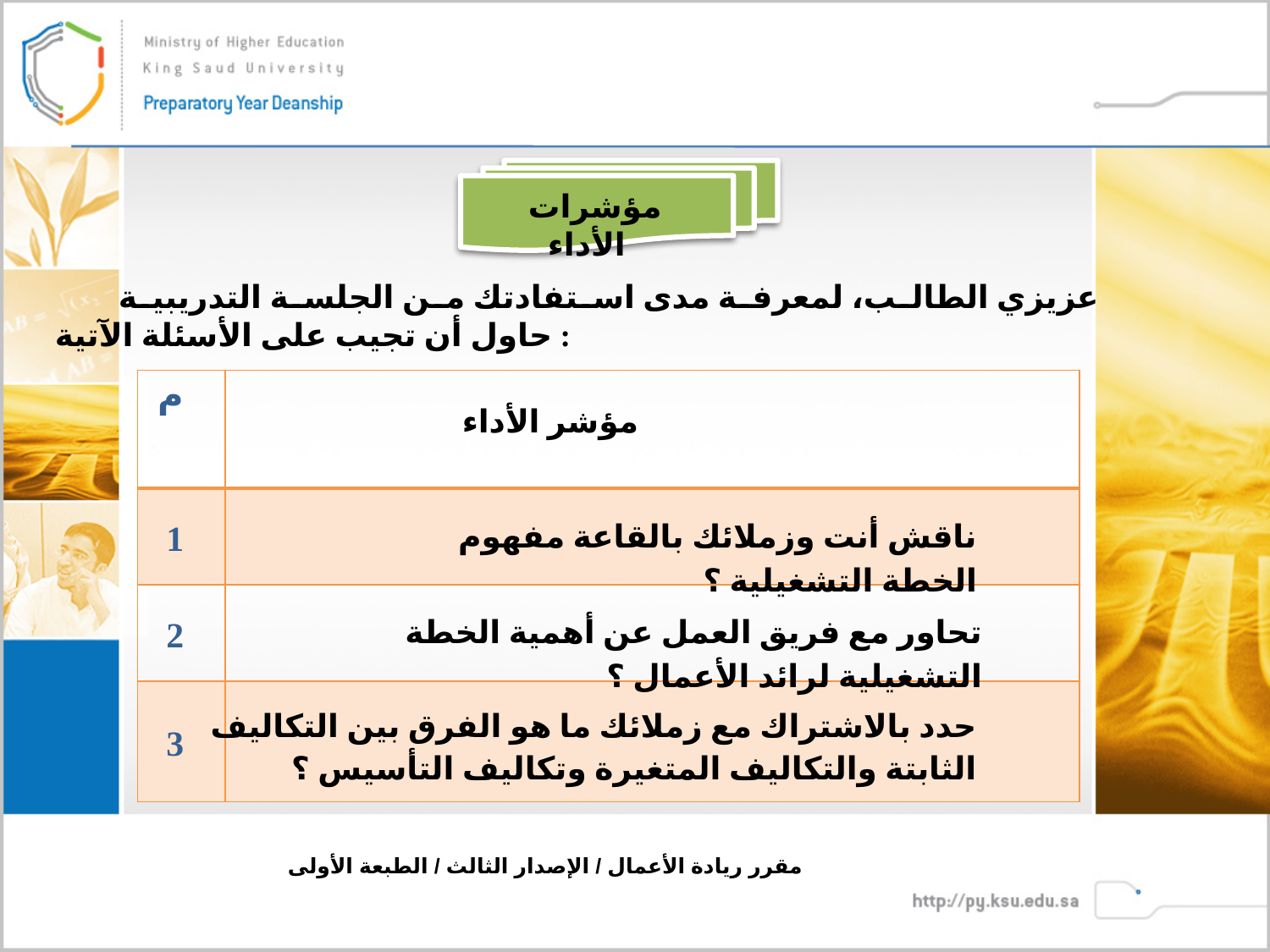

مؤشرات الأداء
عزيزي الطالب، لمعرفة مدى استفادتك من الجلسة التدريبية حاول أن تجيب على الأسئلة الآتية :
| م |  |
| --- | --- |
| 1 |  |
| 2 |  |
| 3 |  |
مؤشر الأداء
ناقش أنت وزملائك بالقاعة مفهوم الخطة التشغيلية ؟
تحاور مع فريق العمل عن أهمية الخطة التشغيلية لرائد الأعمال ؟
حدد بالاشتراك مع زملائك ما هو الفرق بين التكاليف الثابتة والتكاليف المتغيرة وتكاليف التأسيس ؟
مقرر ريادة الأعمال / الإصدار الثالث / الطبعة الأولى